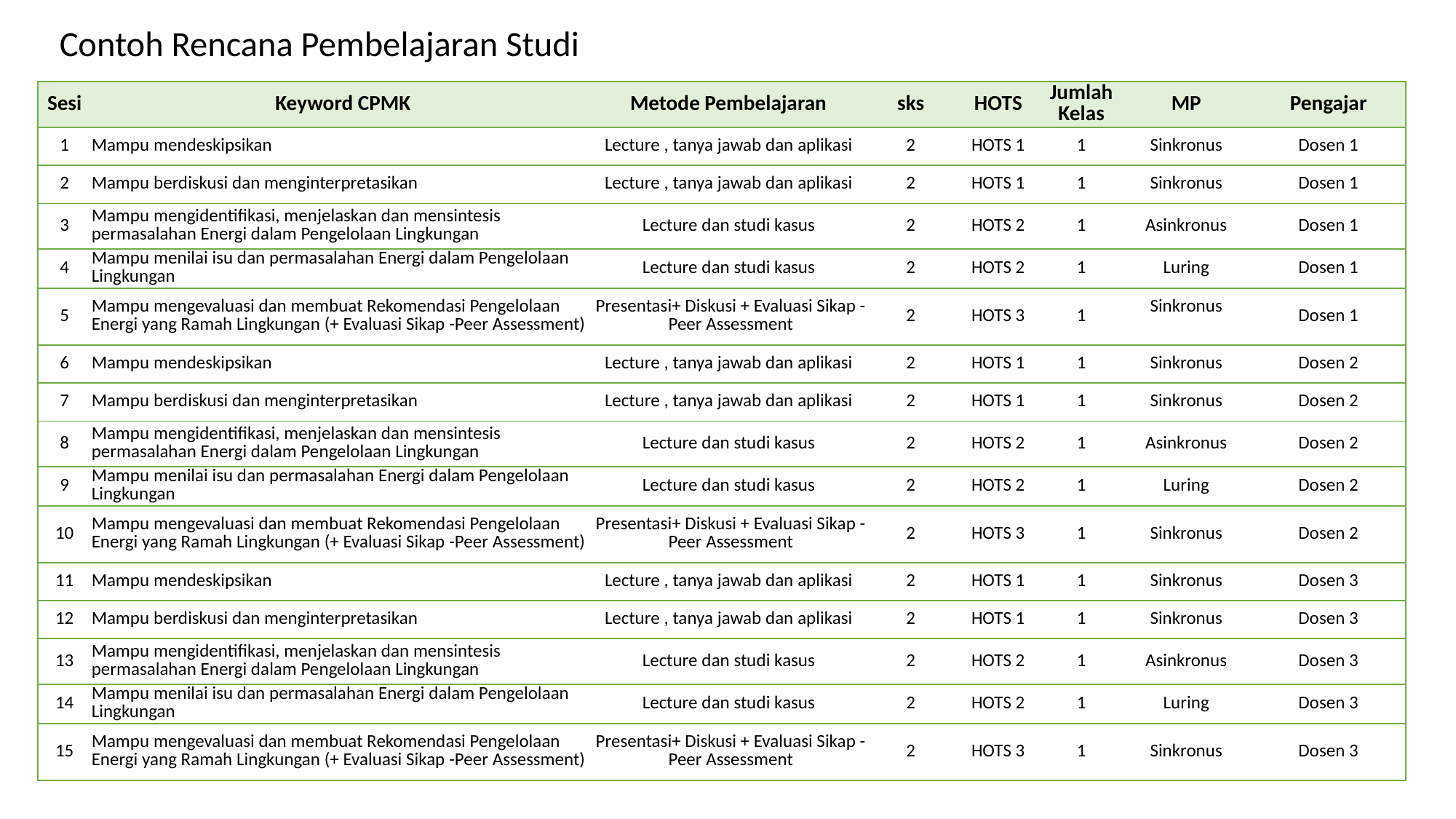

Contoh Rencana Pembelajaran Studi
| Sesi | Keyword CPMK | Metode Pembelajaran | sks | HOTS | Jumlah Kelas | MP | Pengajar |
| --- | --- | --- | --- | --- | --- | --- | --- |
| 1 | Mampu mendeskipsikan | Lecture , tanya jawab dan aplikasi | 2 | HOTS 1 | 1 | Sinkronus | Dosen 1 |
| 2 | Mampu berdiskusi dan menginterpretasikan | Lecture , tanya jawab dan aplikasi | 2 | HOTS 1 | 1 | Sinkronus | Dosen 1 |
| 3 | Mampu mengidentifikasi, menjelaskan dan mensintesis permasalahan Energi dalam Pengelolaan Lingkungan | Lecture dan studi kasus | 2 | HOTS 2 | 1 | Asinkronus | Dosen 1 |
| 4 | Mampu menilai isu dan permasalahan Energi dalam Pengelolaan Lingkungan | Lecture dan studi kasus | 2 | HOTS 2 | 1 | Luring | Dosen 1 |
| 5 | Mampu mengevaluasi dan membuat Rekomendasi Pengelolaan Energi yang Ramah Lingkungan (+ Evaluasi Sikap -Peer Assessment) | Presentasi+ Diskusi + Evaluasi Sikap -Peer Assessment | 2 | HOTS 3 | 1 | Sinkronus | Dosen 1 |
| 6 | Mampu mendeskipsikan | Lecture , tanya jawab dan aplikasi | 2 | HOTS 1 | 1 | Sinkronus | Dosen 2 |
| 7 | Mampu berdiskusi dan menginterpretasikan | Lecture , tanya jawab dan aplikasi | 2 | HOTS 1 | 1 | Sinkronus | Dosen 2 |
| 8 | Mampu mengidentifikasi, menjelaskan dan mensintesis permasalahan Energi dalam Pengelolaan Lingkungan | Lecture dan studi kasus | 2 | HOTS 2 | 1 | Asinkronus | Dosen 2 |
| 9 | Mampu menilai isu dan permasalahan Energi dalam Pengelolaan Lingkungan | Lecture dan studi kasus | 2 | HOTS 2 | 1 | Luring | Dosen 2 |
| 10 | Mampu mengevaluasi dan membuat Rekomendasi Pengelolaan Energi yang Ramah Lingkungan (+ Evaluasi Sikap -Peer Assessment) | Presentasi+ Diskusi + Evaluasi Sikap -Peer Assessment | 2 | HOTS 3 | 1 | Sinkronus | Dosen 2 |
| 11 | Mampu mendeskipsikan | Lecture , tanya jawab dan aplikasi | 2 | HOTS 1 | 1 | Sinkronus | Dosen 3 |
| 12 | Mampu berdiskusi dan menginterpretasikan | Lecture , tanya jawab dan aplikasi | 2 | HOTS 1 | 1 | Sinkronus | Dosen 3 |
| 13 | Mampu mengidentifikasi, menjelaskan dan mensintesis permasalahan Energi dalam Pengelolaan Lingkungan | Lecture dan studi kasus | 2 | HOTS 2 | 1 | Asinkronus | Dosen 3 |
| 14 | Mampu menilai isu dan permasalahan Energi dalam Pengelolaan Lingkungan | Lecture dan studi kasus | 2 | HOTS 2 | 1 | Luring | Dosen 3 |
| 15 | Mampu mengevaluasi dan membuat Rekomendasi Pengelolaan Energi yang Ramah Lingkungan (+ Evaluasi Sikap -Peer Assessment) | Presentasi+ Diskusi + Evaluasi Sikap -Peer Assessment | 2 | HOTS 3 | 1 | Sinkronus | Dosen 3 |